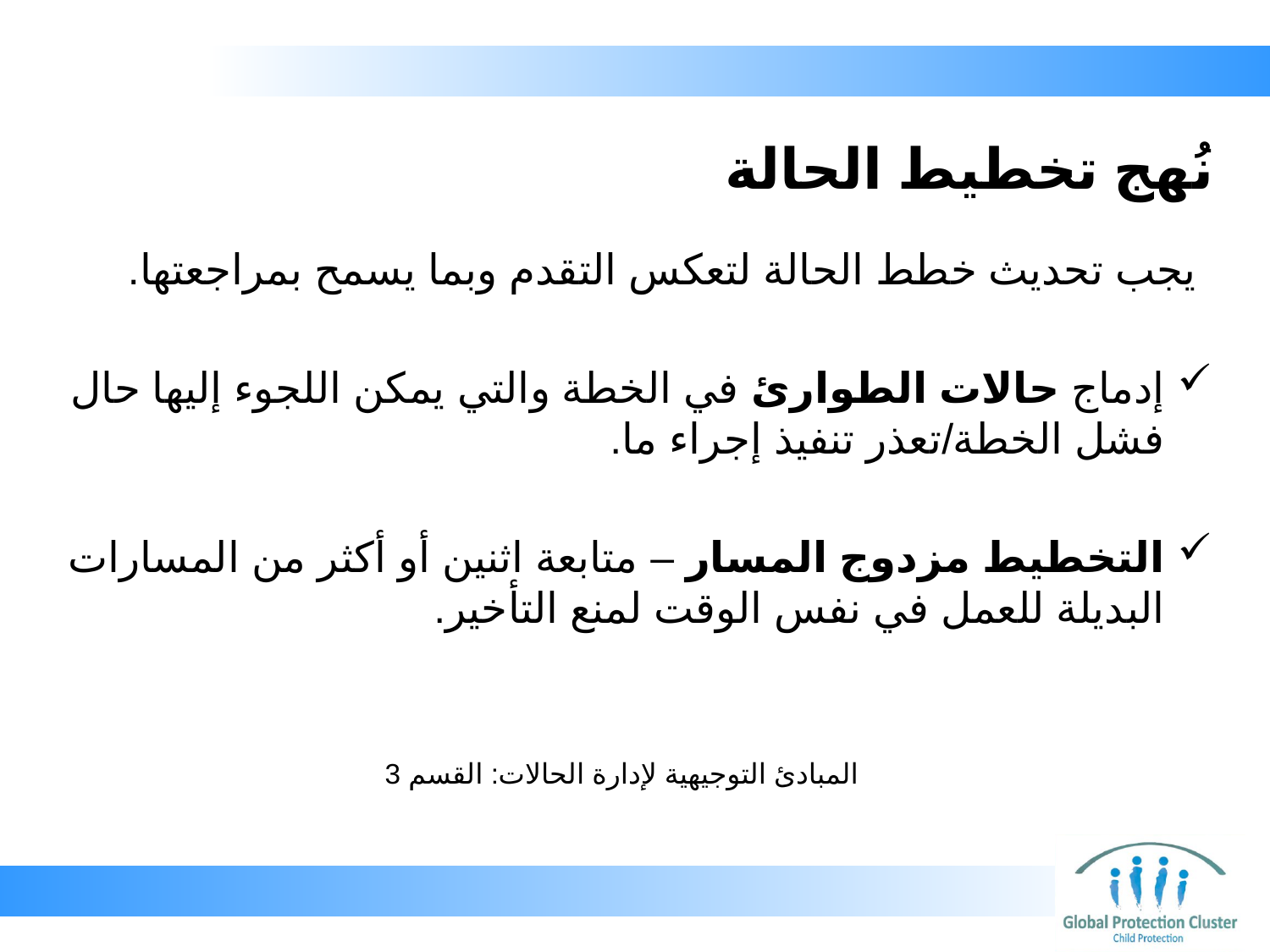

# نُهج تخطيط الحالة
يجب تحديث خطط الحالة لتعكس التقدم وبما يسمح بمراجعتها.

إدماج حالات الطوارئ في الخطة والتي يمكن اللجوء إليها حال فشل الخطة/تعذر تنفيذ إجراء ما.

التخطيط مزدوج المسار – متابعة اثنين أو أكثر من المسارات البديلة للعمل في نفس الوقت لمنع التأخير.

المبادئ التوجيهية لإدارة الحالات: القسم 3